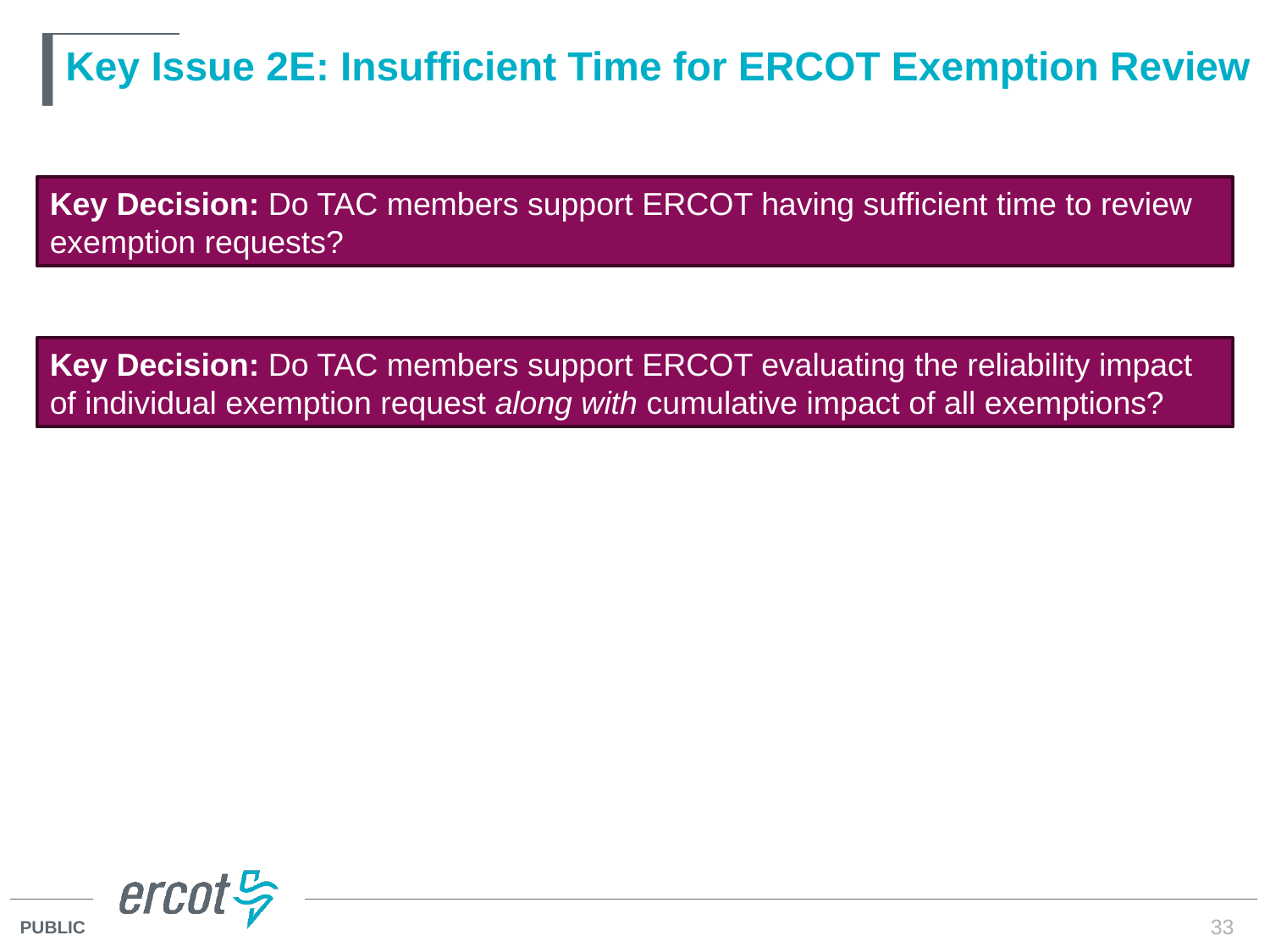

# Key Issue 2E: Insufficient Time for ERCOT Exemption Review
Key Decision: Do TAC members support ERCOT having sufficient time to review exemption requests?
Key Decision: Do TAC members support ERCOT evaluating the reliability impact of individual exemption request along with cumulative impact of all exemptions?
33